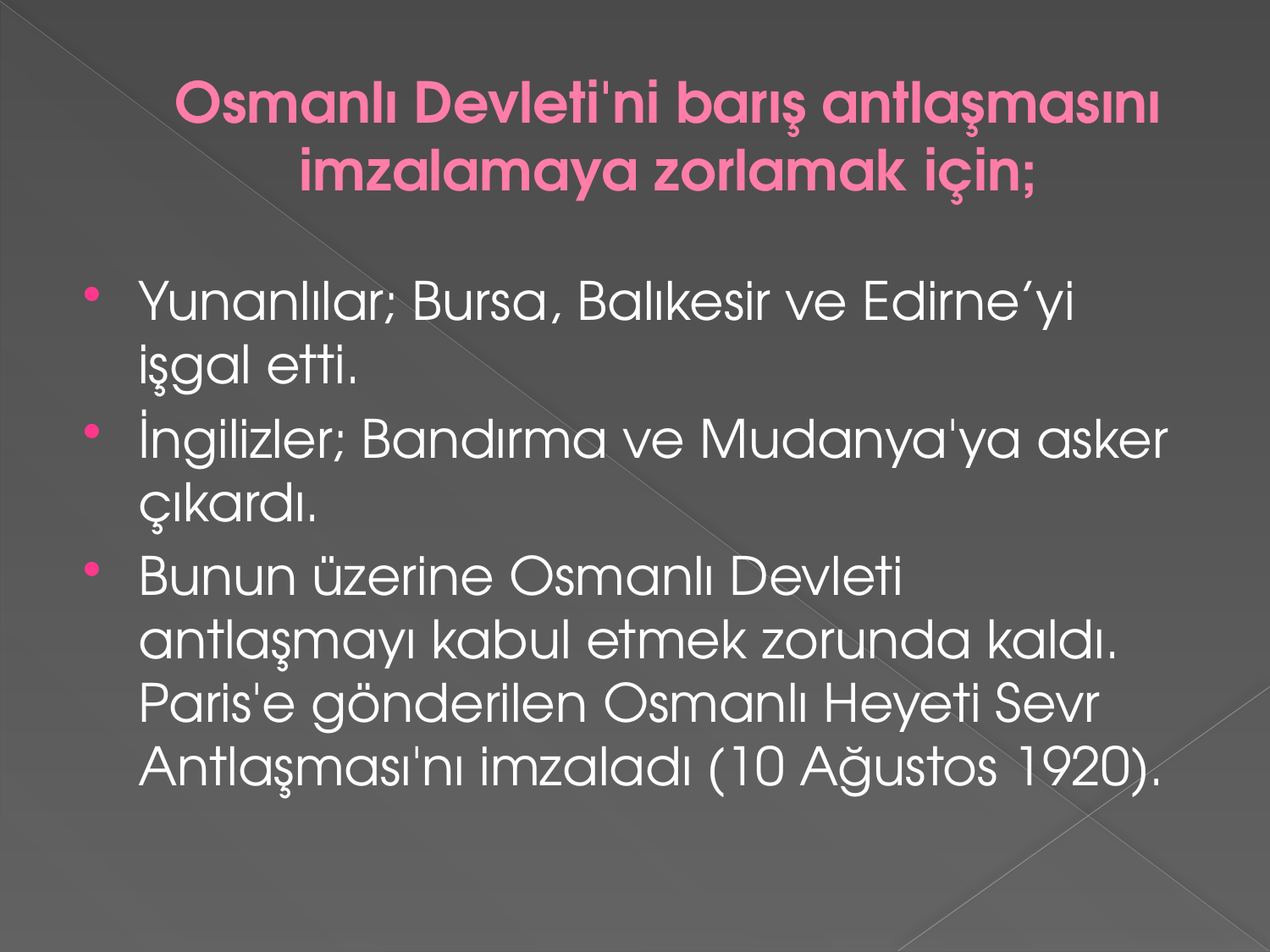

# Osmanlı Devleti'ni barış antlaşmasını imzalamaya zorlamak için;
Yunanlılar; Bursa, Balıkesir ve Edirne’yi işgal etti.
İngilizler; Bandırma ve Mudanya'ya asker çıkardı.
Bunun üzerine Osmanlı Devleti antlaşmayı kabul etmek zorunda kaldı. Paris'e gönderilen Osmanlı Heyeti Sevr Antlaşması'nı imzaladı (10 Ağustos 1920).